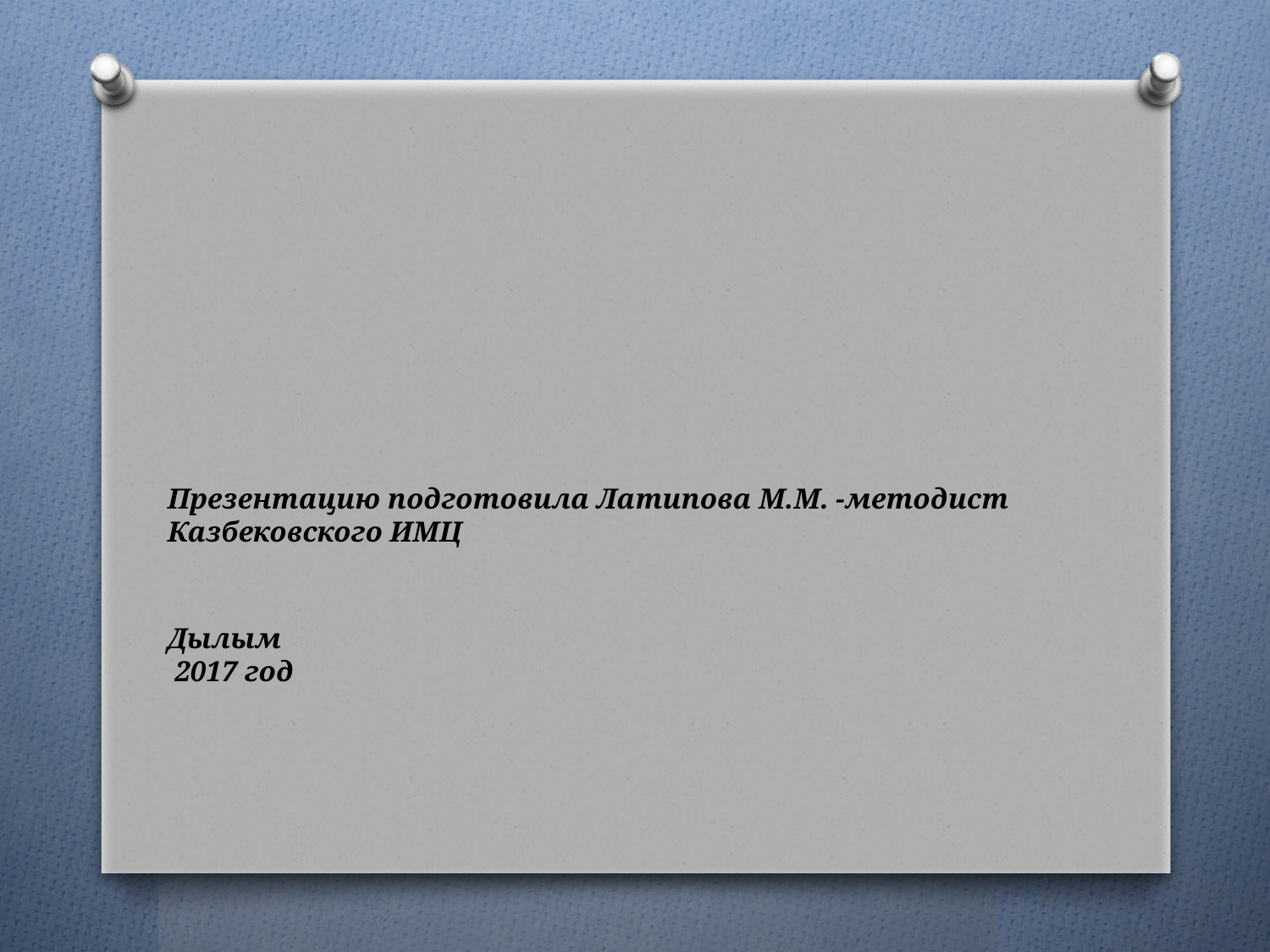

# Презентацию подготовила Латипова М.М. -методист   Казбековского ИМЦ Дылым 2017 год